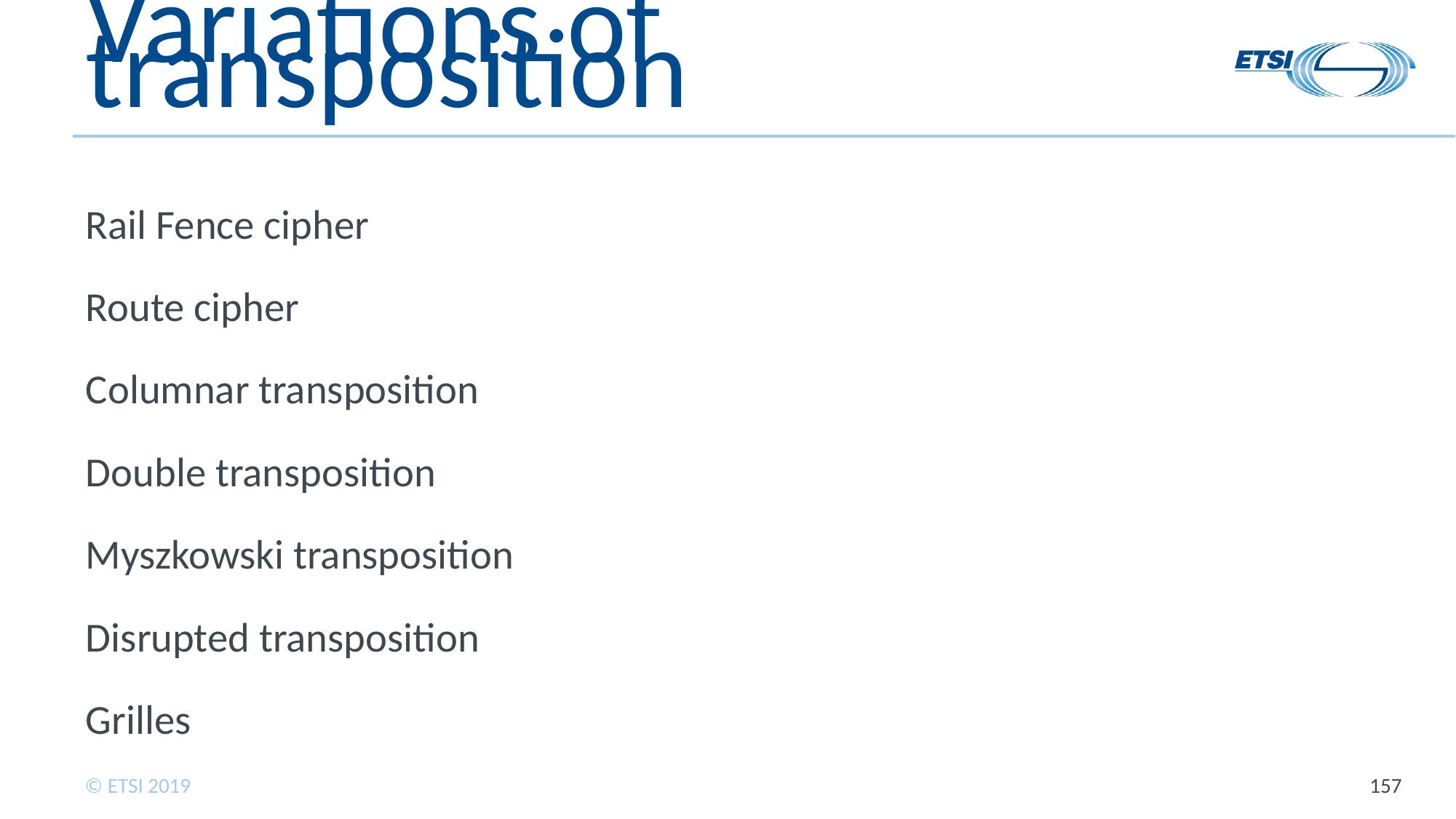

# Variations of transposition
Rail Fence cipher
Route cipher
Columnar transposition
Double transposition
Myszkowski transposition
Disrupted transposition
Grilles